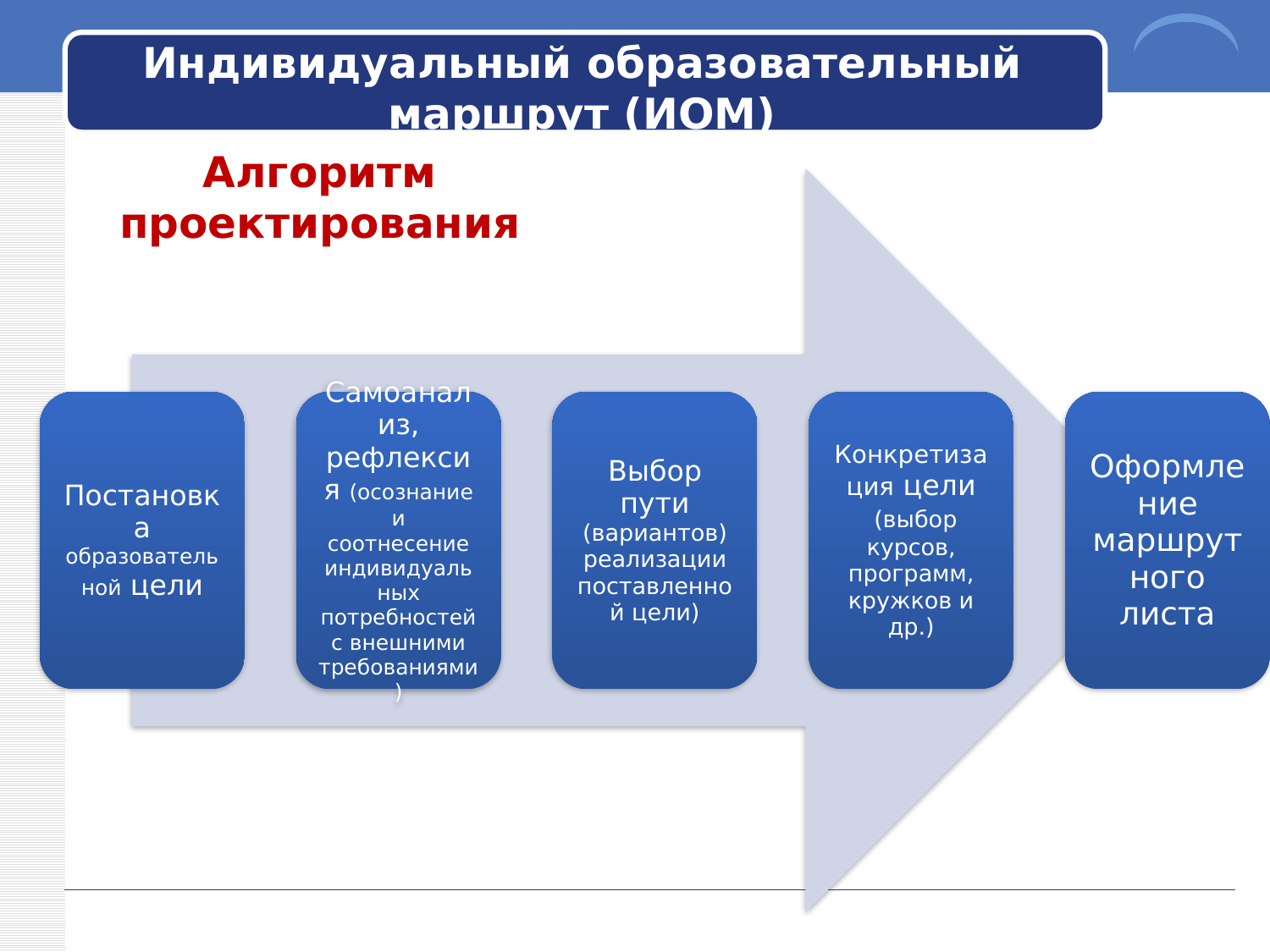

Индивидуальный образовательный маршрут (ИОМ)
Алгоритм
проектирования
Постановка образовательной цели
Самоанализ, рефлексия (осознание и соотнесение индивидуальных потребностей с внешними требованиями)
Выбор пути (вариантов) реализации поставленной цели)
Конкретизация цели
 (выбор курсов, программ, кружков и др.)
Оформление маршрутного листа